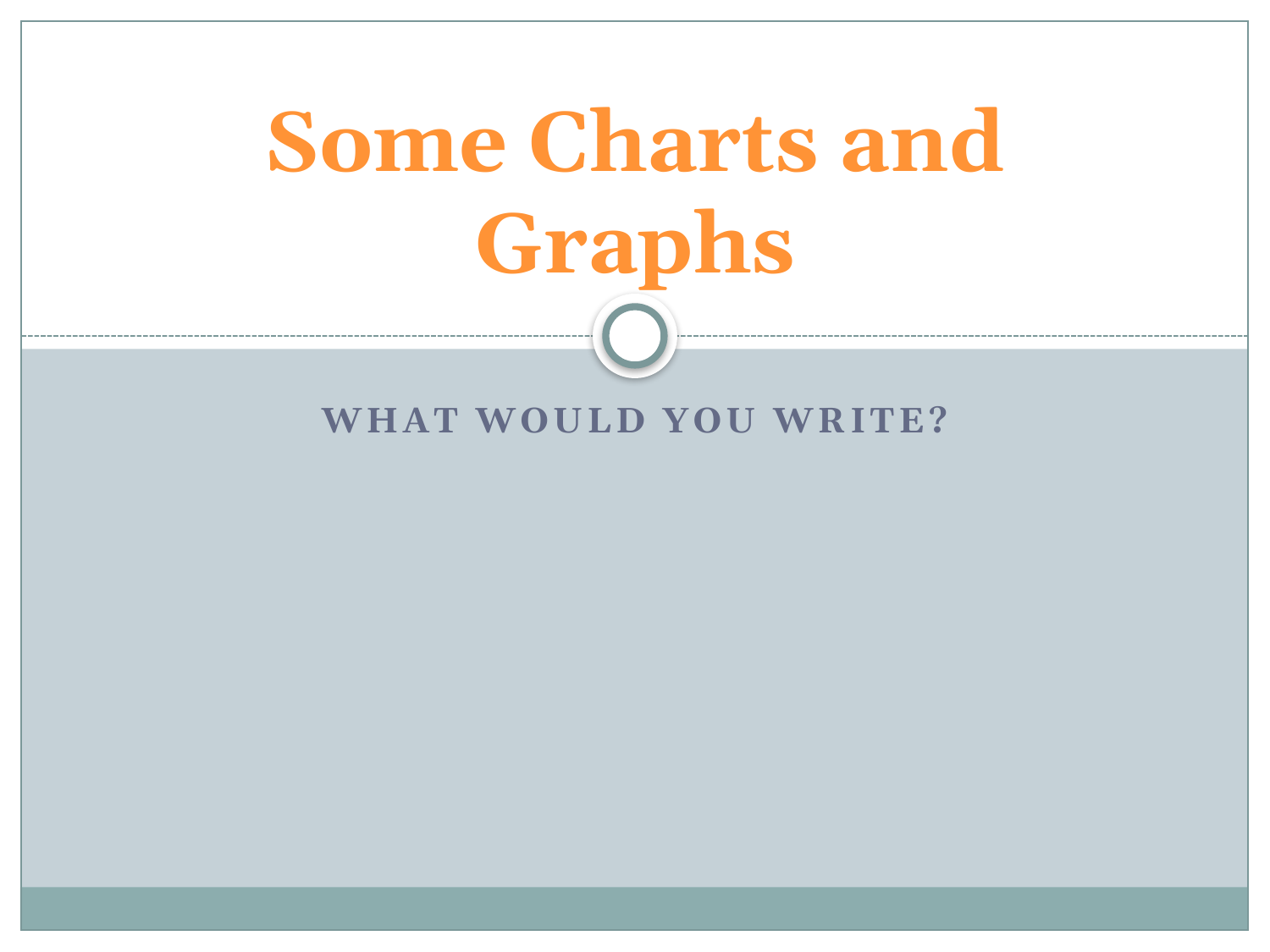

# Some Charts and Graphs
What would you write?